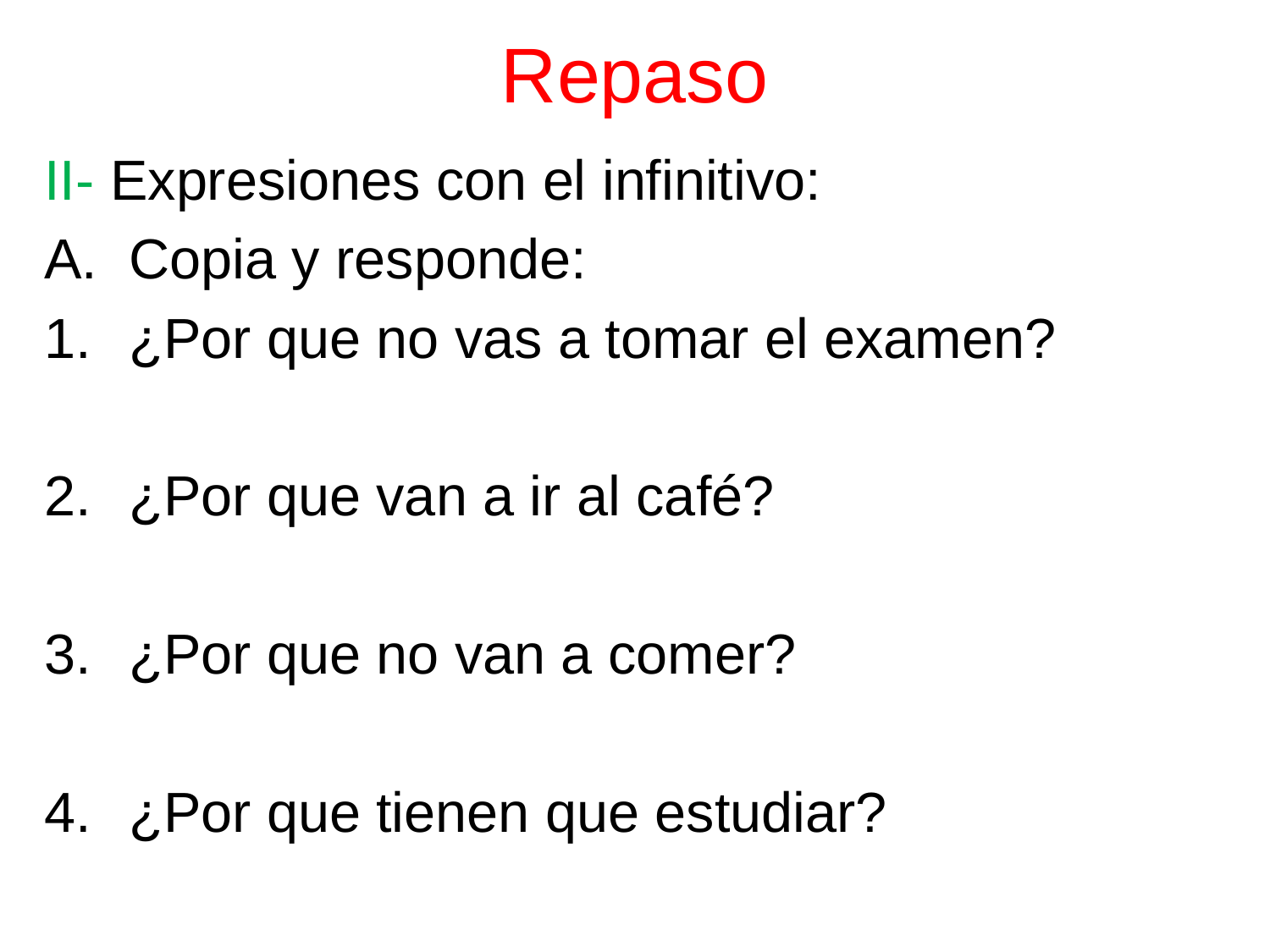

# Repaso
II- Expresiones con el infinitivo:
Copia y responde:
¿Por que no vas a tomar el examen?

¿Por que van a ir al café?

¿Por que no van a comer?

¿Por que tienen que estudiar?